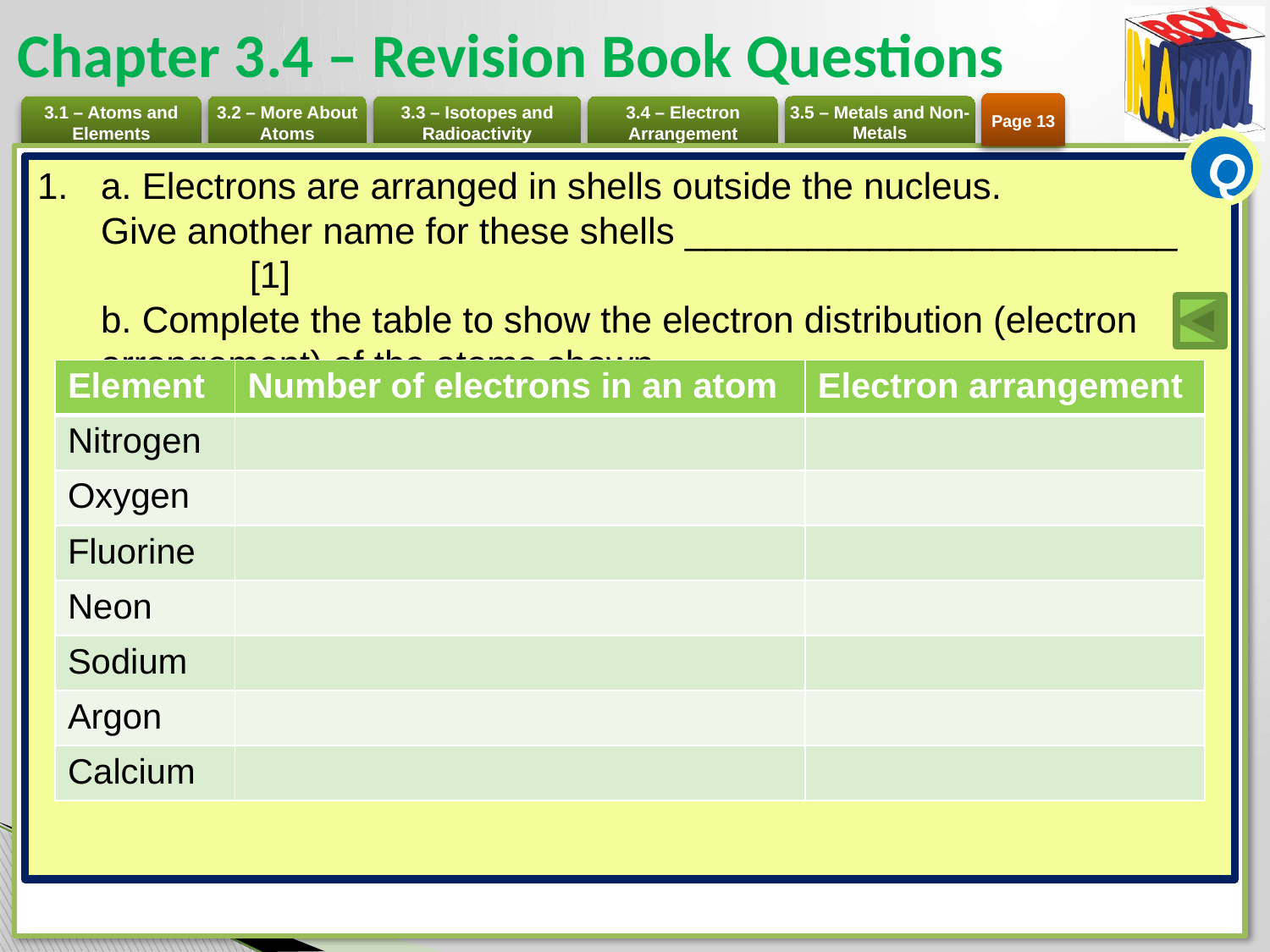

# Chapter 3.4 – Revision Book Questions
Page 13
Q
a. Electrons are arranged in shells outside the nucleus.
Give another name for these shells ________________________	[1]
b. Complete the table to show the electron distribution (electron arrangement) of the atoms shown.

| Element | Number of electrons in an atom | Electron arrangement |
| --- | --- | --- |
| Nitrogen |  |  |
| Oxygen |  |  |
| Fluorine |  |  |
| Neon |  |  |
| Sodium |  |  |
| Argon |  |  |
| Calcium |  |  |